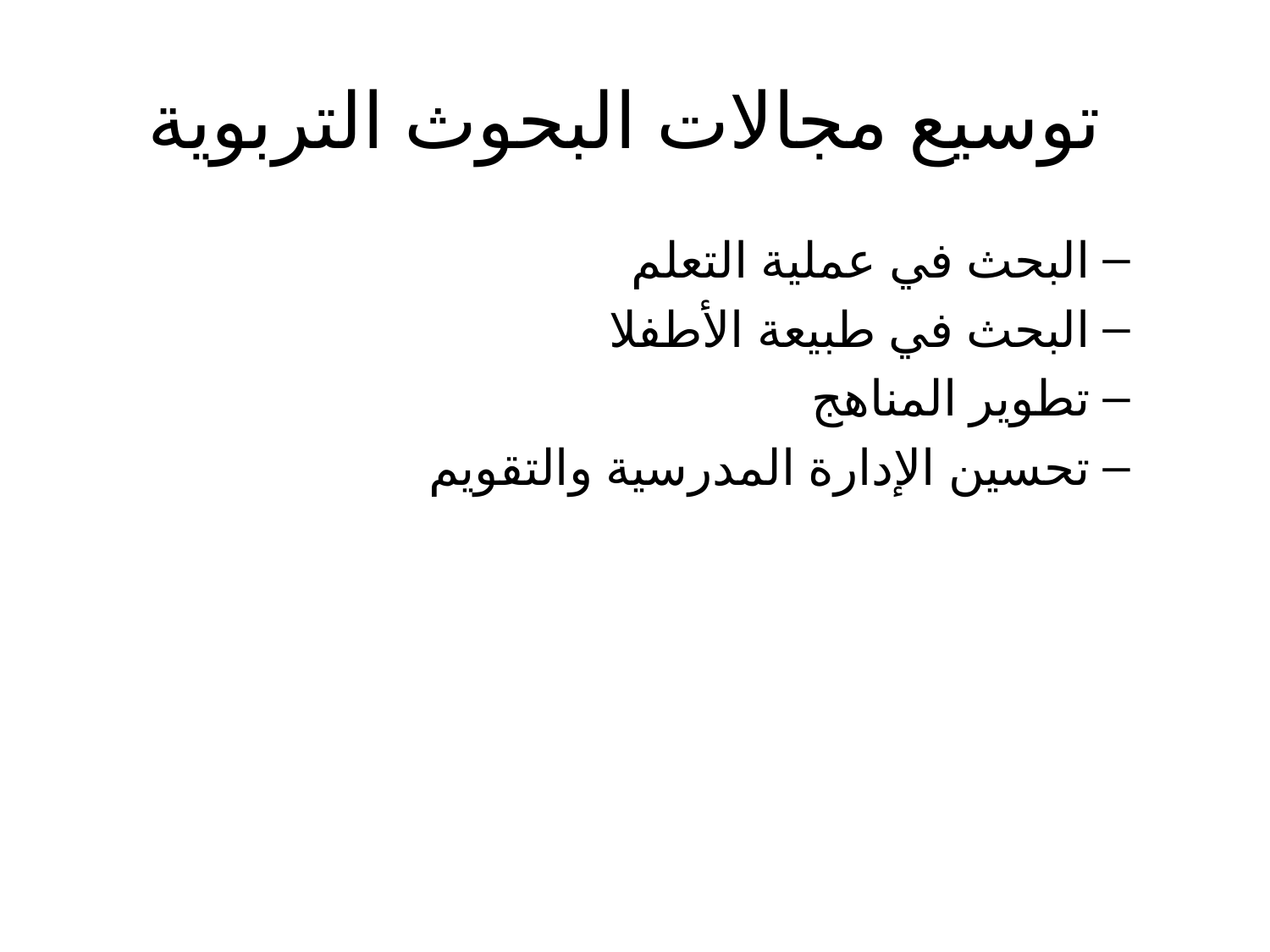

# توسيع مجالات البحوث التربوية
البحث في عملية التعلم
البحث في طبيعة الأطفلا
تطوير المناهج
تحسين الإدارة المدرسية والتقويم